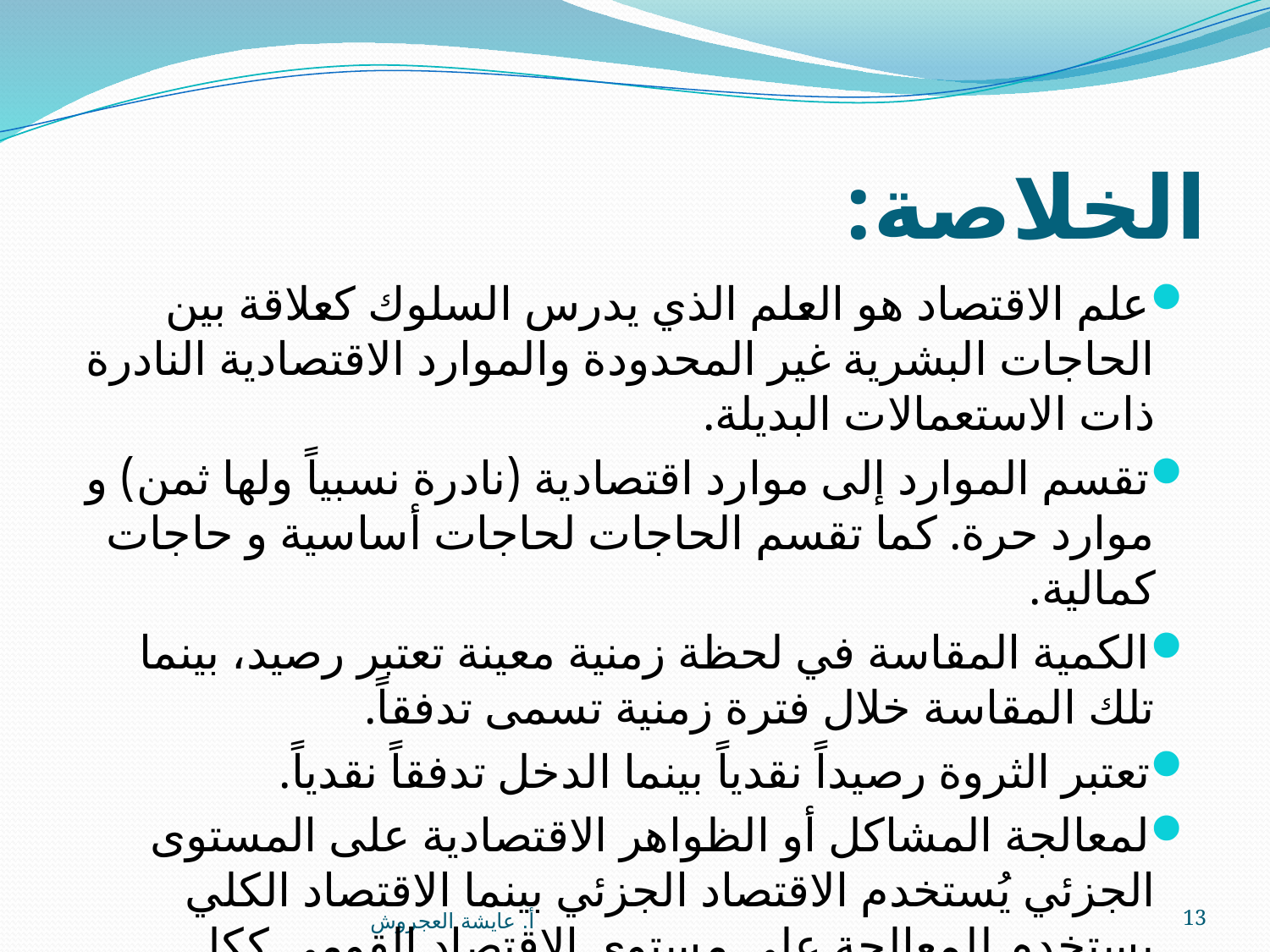

# الخلاصة:
علم الاقتصاد هو العلم الذي يدرس السلوك كعلاقة بين الحاجات البشرية غير المحدودة والموارد الاقتصادية النادرة ذات الاستعمالات البديلة.
تقسم الموارد إلى موارد اقتصادية (نادرة نسبياً ولها ثمن) و موارد حرة. كما تقسم الحاجات لحاجات أساسية و حاجات كمالية.
الكمية المقاسة في لحظة زمنية معينة تعتبر رصيد، بينما تلك المقاسة خلال فترة زمنية تسمى تدفقاً.
تعتبر الثروة رصيداً نقدياً بينما الدخل تدفقاً نقدياً.
لمعالجة المشاكل أو الظواهر الاقتصادية على المستوى الجزئي يُستخدم الاقتصاد الجزئي بينما الاقتصاد الكلي يستخدم للمعالجة على مستوى الاقتصاد القومي ككل.

أ. عايشة العجروش
13